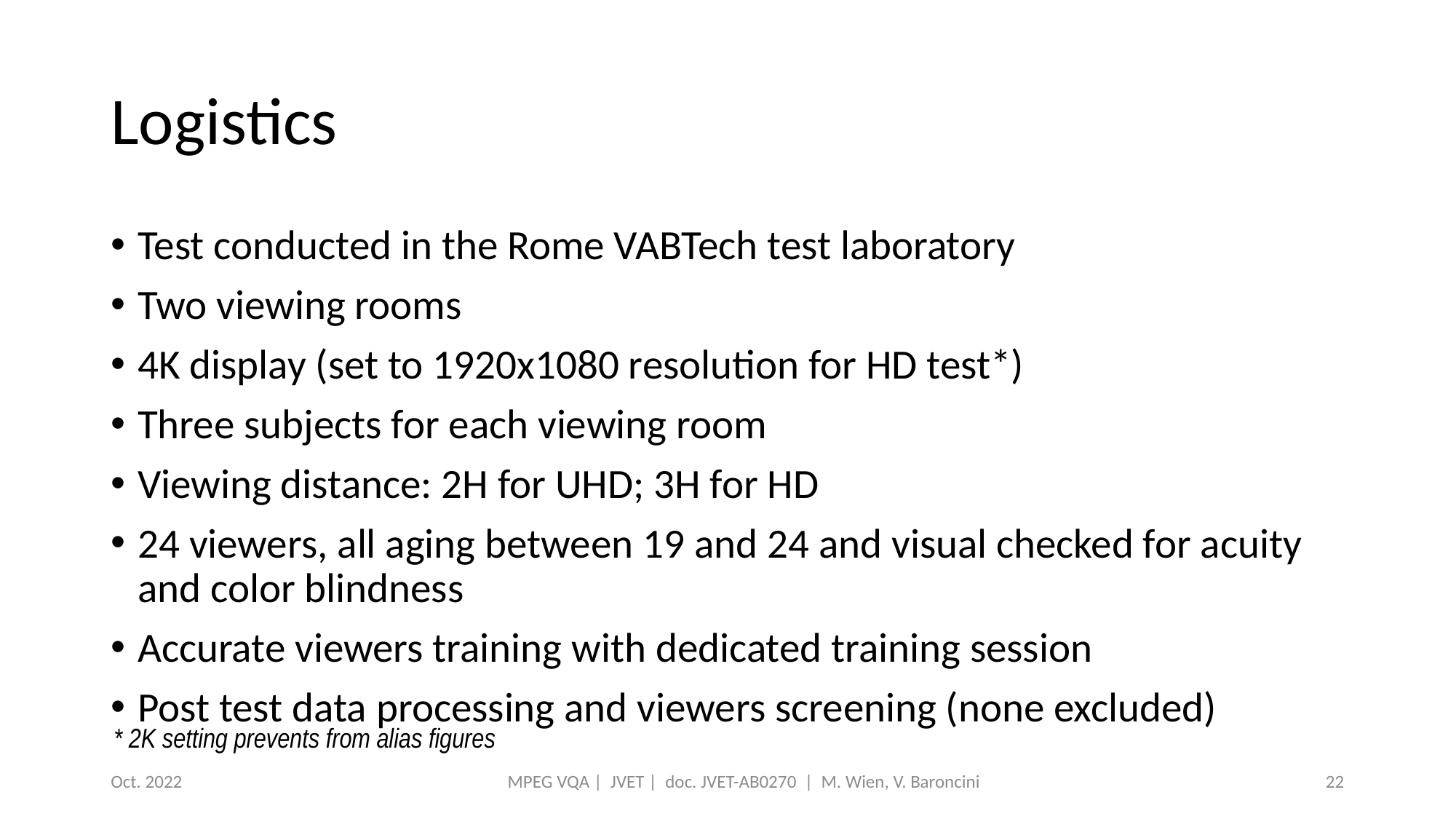

# Logistics
Test conducted in the Rome VABTech test laboratory
Two viewing rooms
4K display (set to 1920x1080 resolution for HD test*)
Three subjects for each viewing room
Viewing distance: 2H for UHD; 3H for HD
24 viewers, all aging between 19 and 24 and visual checked for acuity and color blindness
Accurate viewers training with dedicated training session
Post test data processing and viewers screening (none excluded)
* 2K setting prevents from alias figures
Oct. 2022
MPEG VQA |  JVET |  doc. JVET-AB0270  |  M. Wien, V. Baroncini
22